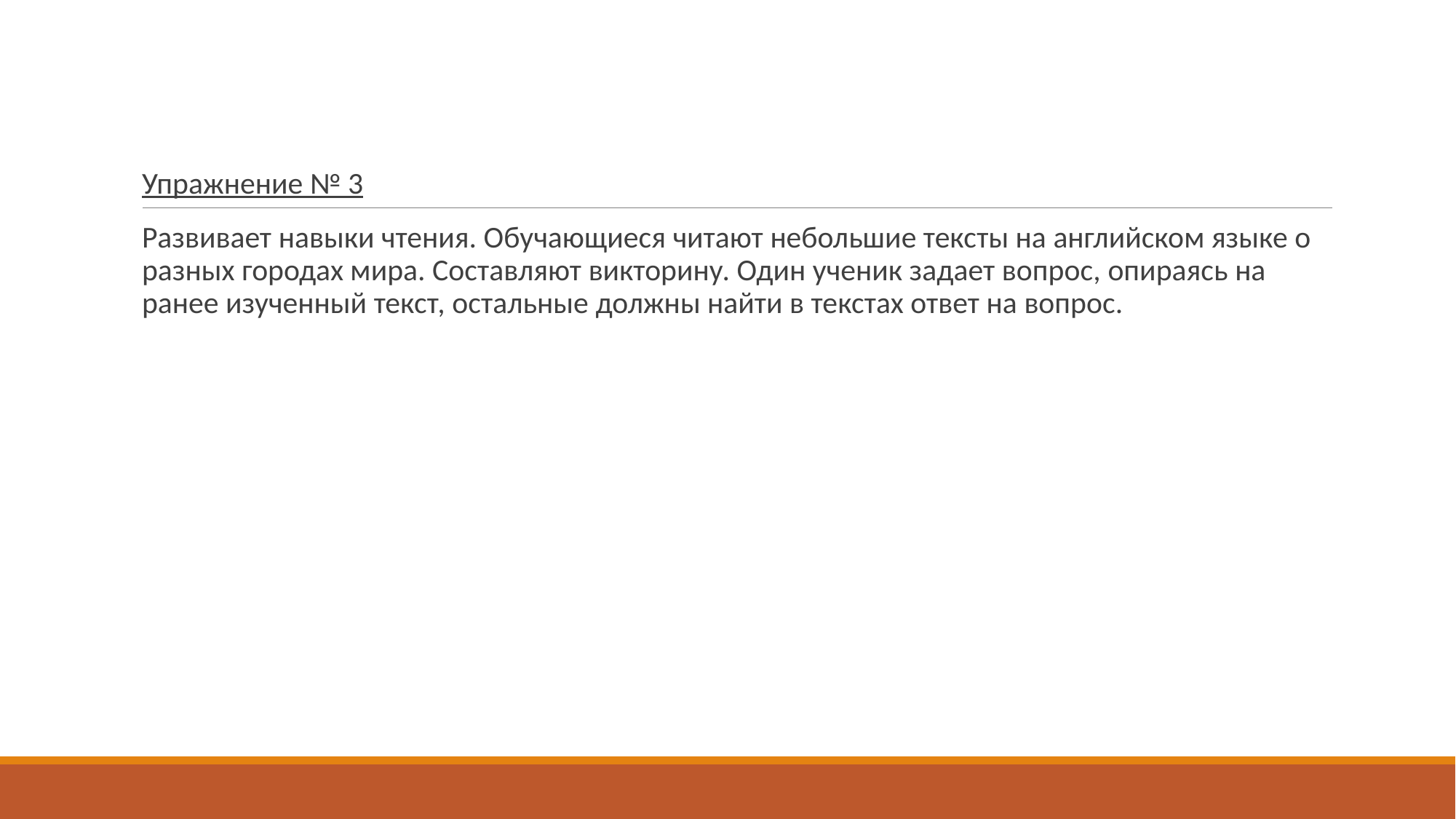

Упражнение № 3
Развивает навыки чтения. Обучающиеся читают небольшие тексты на английском языке о разных городах мира. Составляют викторину. Один ученик задает вопрос, опираясь на ранее изученный текст, остальные должны найти в текстах ответ на вопрос.